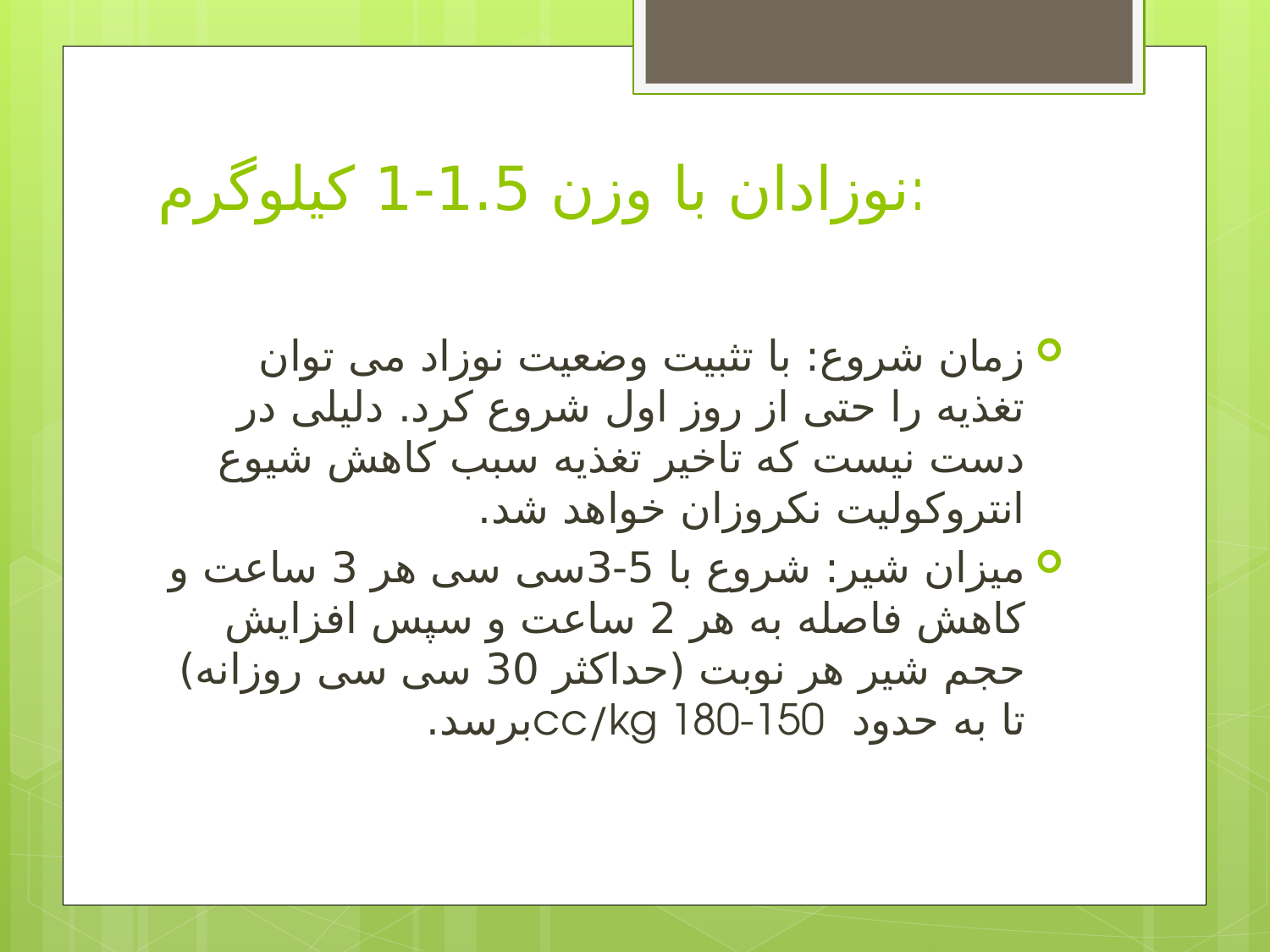

# نوزادان با وزن 1.5-1 کیلوگرم:
زمان شروع: با تثبیت وضعیت نوزاد می توان تغذیه را حتی از روز اول شروع کرد. دلیلی در دست نیست که تاخیر تغذیه سبب کاهش شیوع انتروکولیت نکروزان خواهد شد.
میزان شیر: شروع با 5-3سی سی هر 3 ساعت و کاهش فاصله به هر 2 ساعت و سپس افزایش حجم شیر هر نوبت (حداکثر 30 سی سی روزانه) تا به حدود  cc/kg 180-150برسد.